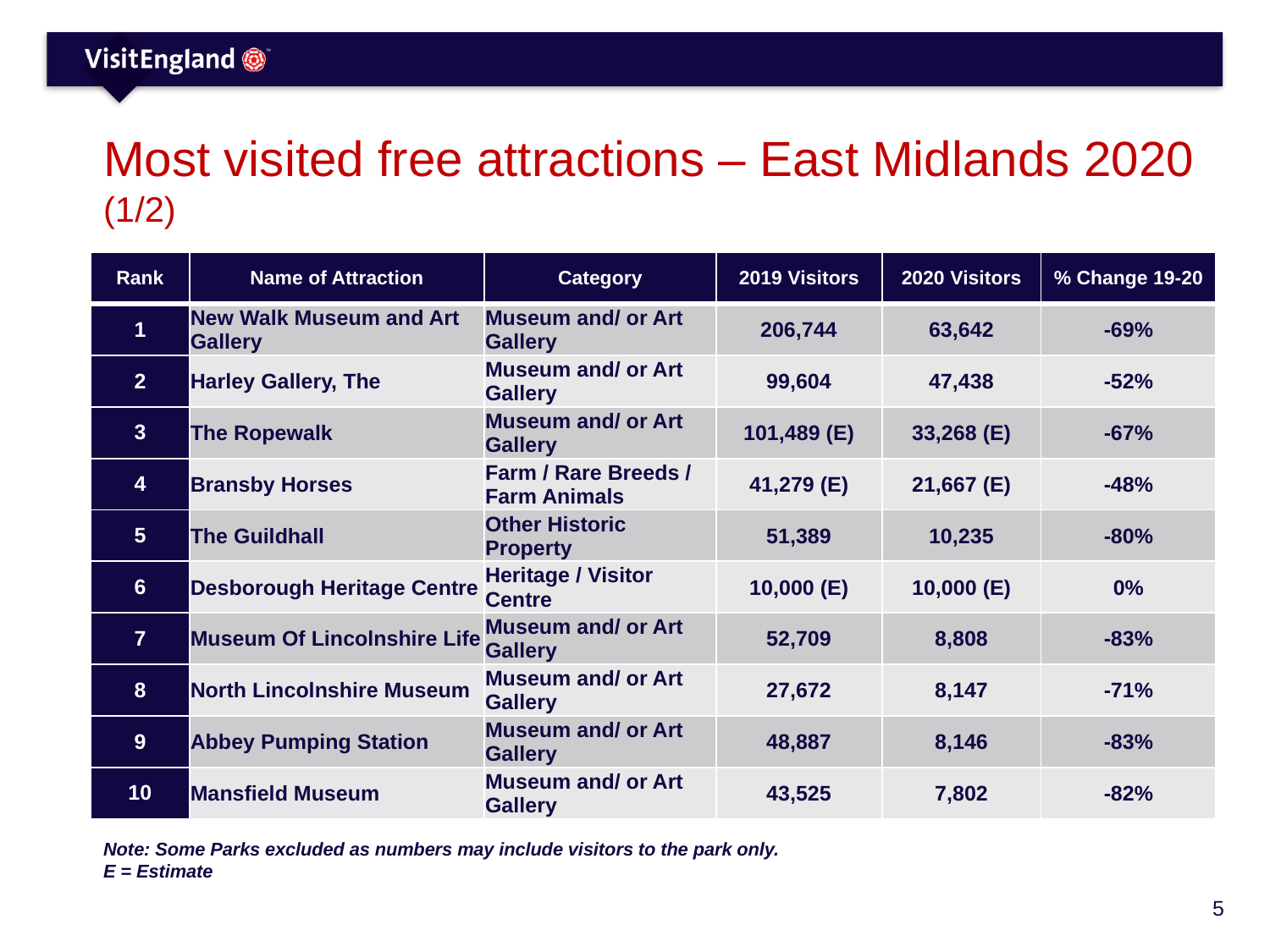

# Most visited free attractions – East Midlands 2020 (1/2)
| Rank | Name of Attraction | Category | 2019 Visitors | 2020 Visitors | % Change 19-20 |
| --- | --- | --- | --- | --- | --- |
| 1 | New Walk Museum and Art Gallery | Museum and/ or Art Gallery | 206,744 | 63,642 | -69% |
| 2 | Harley Gallery, The | Museum and/ or Art Gallery | 99,604 | 47,438 | -52% |
| 3 | The Ropewalk | Museum and/ or Art Gallery | 101,489 (E) | 33,268 (E) | -67% |
| 4 | Bransby Horses | Farm / Rare Breeds / Farm Animals | 41,279 (E) | 21,667 (E) | -48% |
| 5 | The Guildhall | Other Historic Property | 51,389 | 10,235 | -80% |
| 6 | Desborough Heritage Centre | Heritage / Visitor Centre | 10,000 (E) | 10,000 (E) | 0% |
| 7 | Museum Of Lincolnshire Life | Museum and/ or Art Gallery | 52,709 | 8,808 | -83% |
| 8 | North Lincolnshire Museum | Museum and/ or Art Gallery | 27,672 | 8,147 | -71% |
| 9 | Abbey Pumping Station | Museum and/ or Art Gallery | 48,887 | 8,146 | -83% |
| 10 | Mansfield Museum | Museum and/ or Art Gallery | 43,525 | 7,802 | -82% |
Note: Some Parks excluded as numbers may include visitors to the park only.
E = Estimate